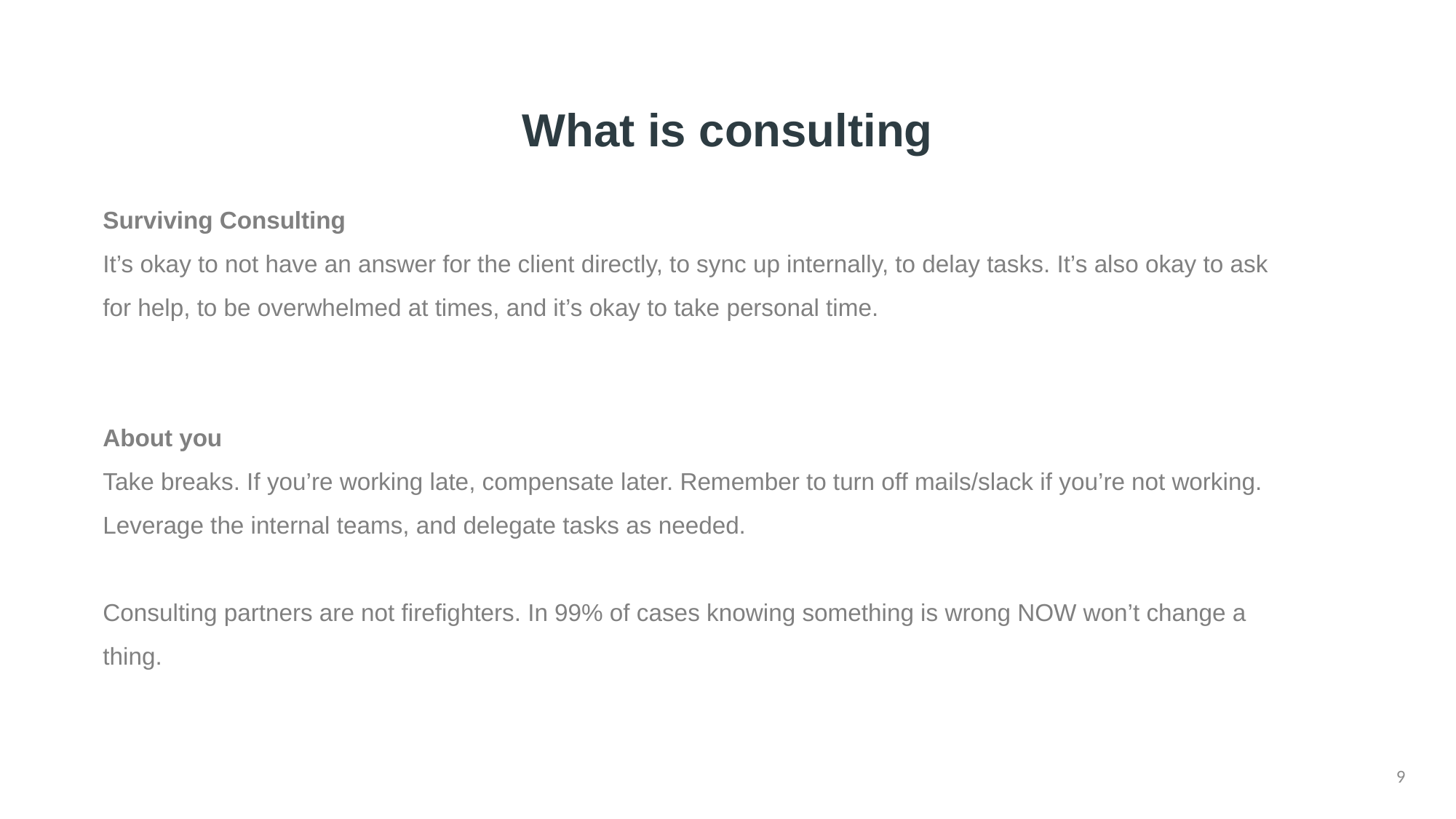

# What is consulting
Surviving Consulting
It’s okay to not have an answer for the client directly, to sync up internally, to delay tasks. It’s also okay to ask for help, to be overwhelmed at times, and it’s okay to take personal time.

About you
Take breaks. If you’re working late, compensate later. Remember to turn off mails/slack if you’re not working.
Leverage the internal teams, and delegate tasks as needed.

Consulting partners are not firefighters. In 99% of cases knowing something is wrong NOW won’t change a thing.
9